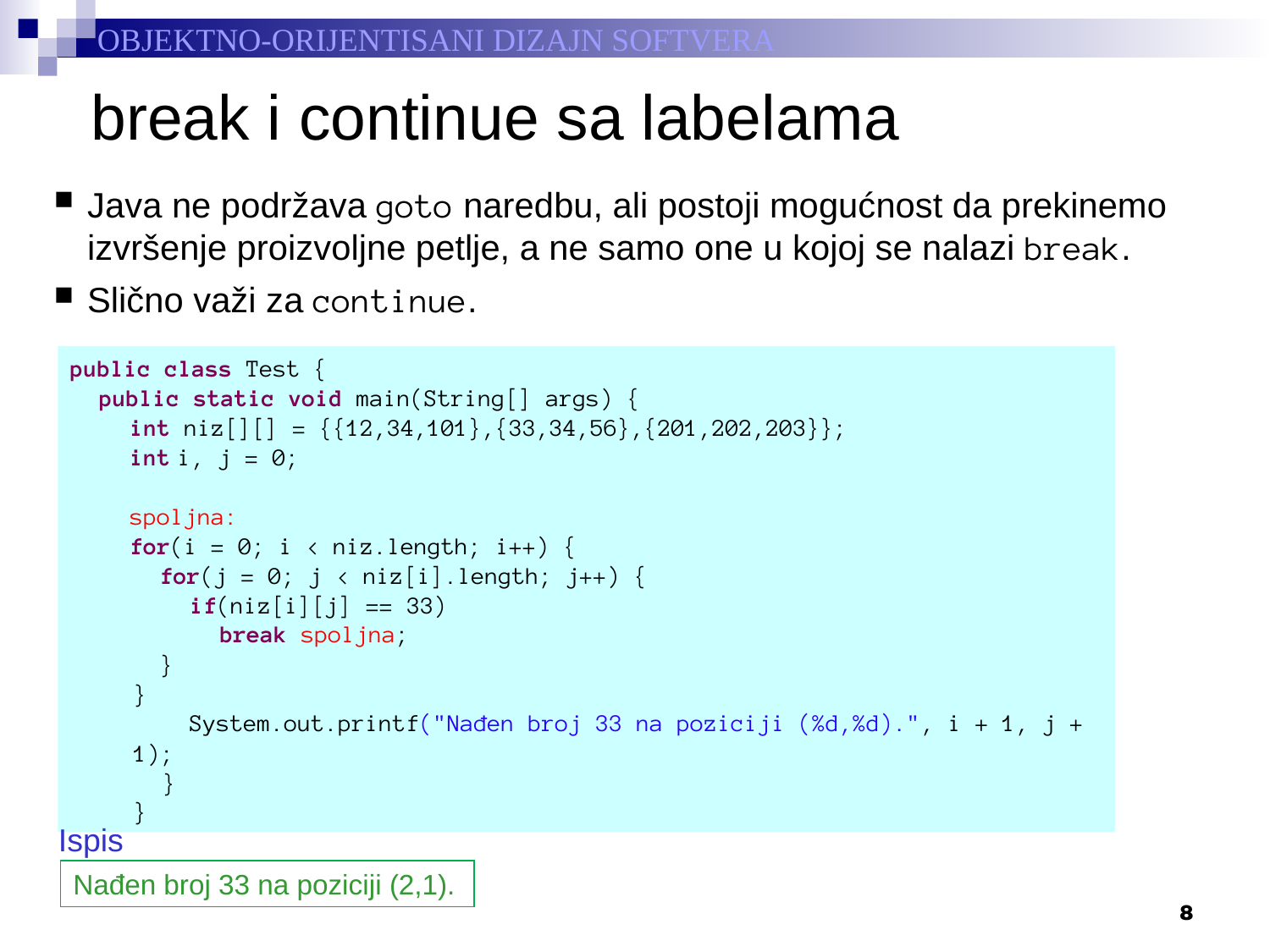

# break i continue sa labelama
Java ne podržava goto naredbu, ali postoji mogućnost da prekinemo izvršenje proizvoljne petlje, a ne samo one u kojoj se nalazi break.
Slično važi za continue.
public class Test {
	public static void main(String[] args) {
		int niz[][] = {{12,34,101},{33,34,56},{201,202,203}};
        	int i, j = 0;

		spoljna:
        	for(i = 0; i < niz.length; i++) {
            	for(j = 0; j < niz[i].length; j++) {
                	if(niz[i][j] == 33)
					break spoljna;
			}
}
        System.out.printf("Nađen broj 33 na poziciji (%d,%d).", i + 1, j + 1);
	}
}
Ispis
	Nađen broj 33 na poziciji (2,1).
8